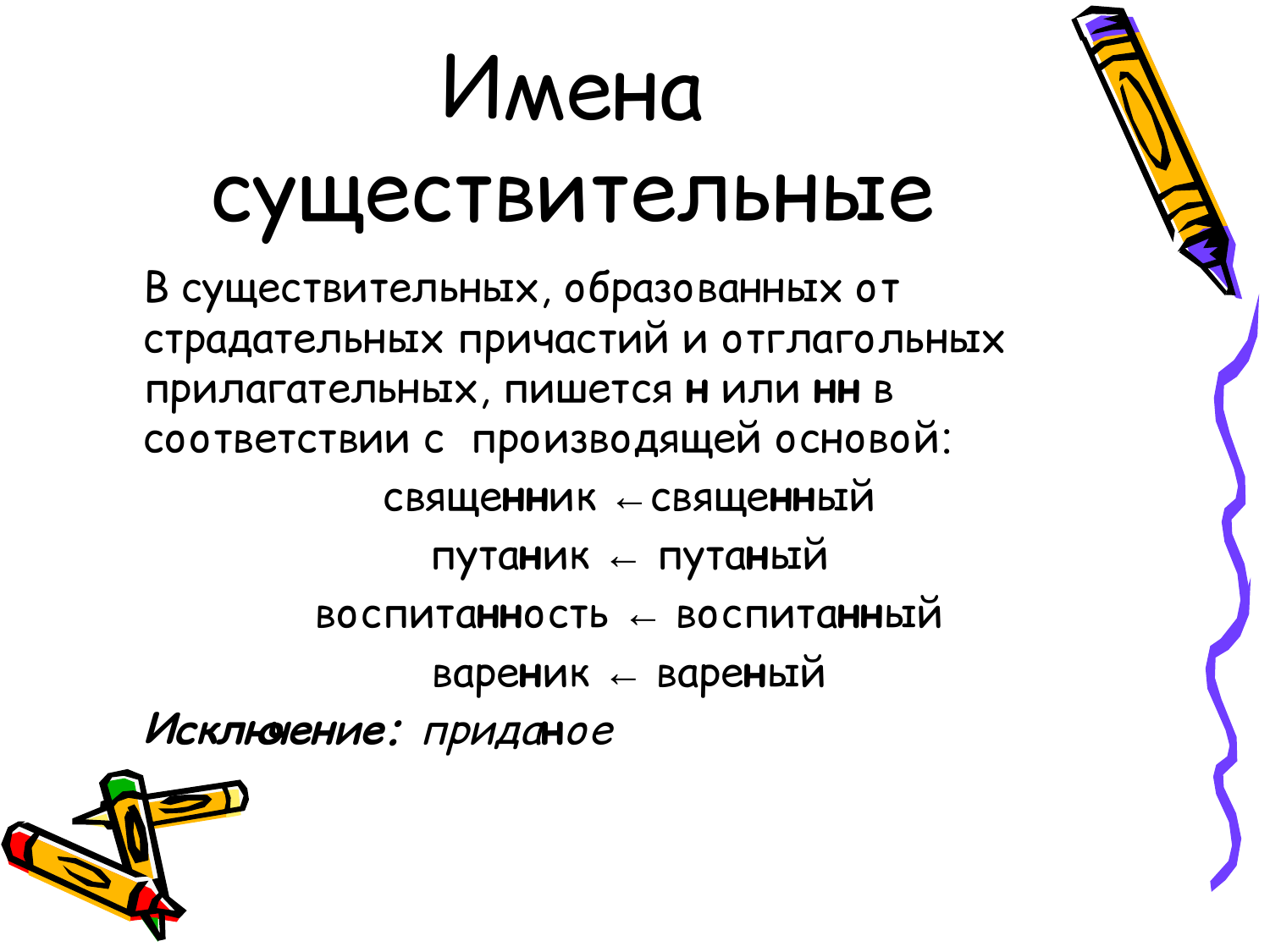

# Имена существительные
	В существительных, образованных от страдательных причастий и отглагольных прилагательных, пишется н или нн в соответствии с  производящей основой:
священник ←священный
путаник ← путаный
воспитанность ← воспитанный
вареник ← вареный
	Исключение: приданое